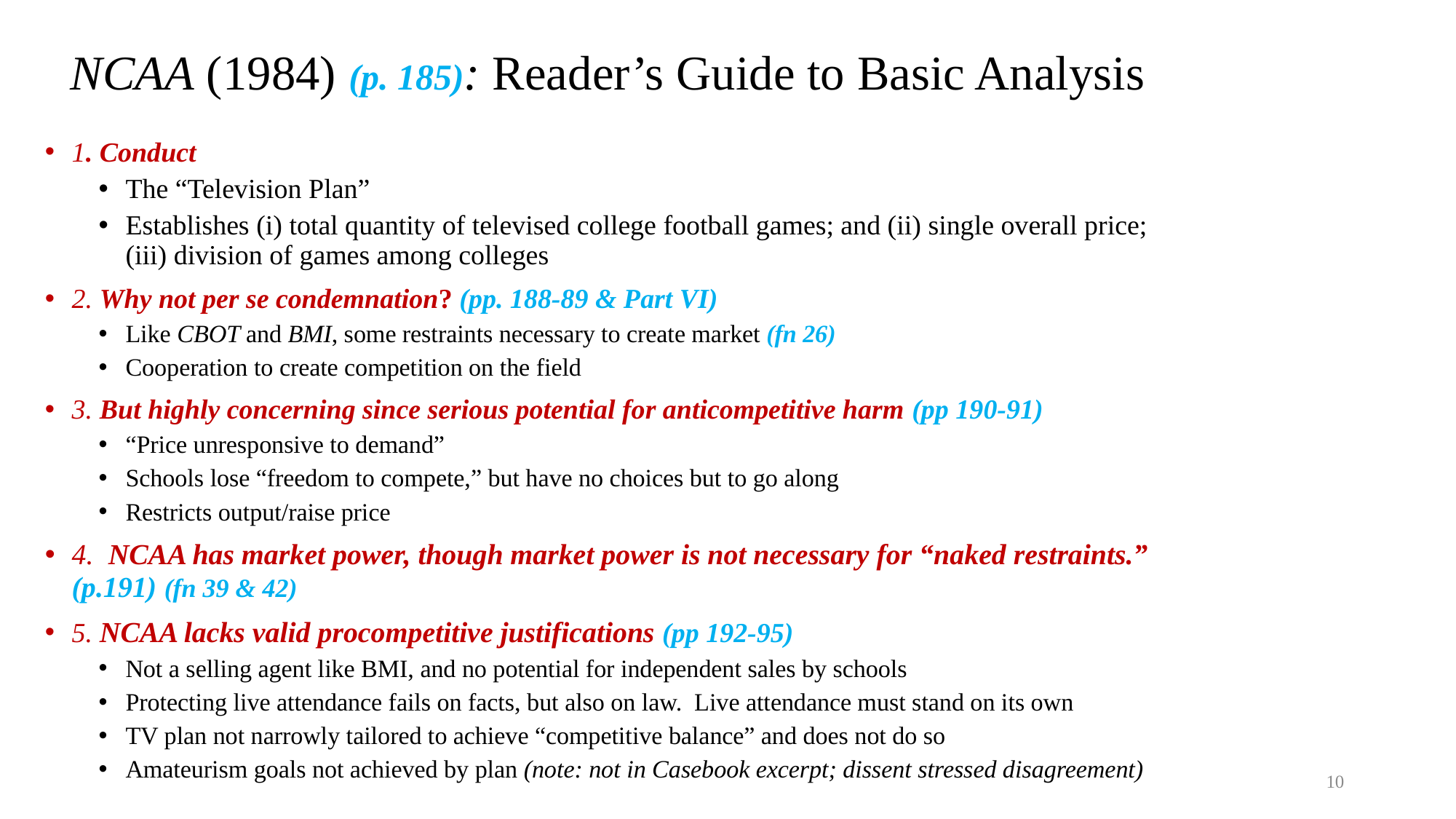

# NCAA (1984) (p. 185): Reader’s Guide to Basic Analysis
1. Conduct
The “Television Plan”
Establishes (i) total quantity of televised college football games; and (ii) single overall price; (iii) division of games among colleges
2. Why not per se condemnation? (pp. 188-89 & Part VI)
Like CBOT and BMI, some restraints necessary to create market (fn 26)
Cooperation to create competition on the field
3. But highly concerning since serious potential for anticompetitive harm (pp 190-91)
“Price unresponsive to demand”
Schools lose “freedom to compete,” but have no choices but to go along
Restricts output/raise price
4.  NCAA has market power, though market power is not necessary for “naked restraints.” (p.191) (fn 39 & 42)
5. NCAA lacks valid procompetitive justifications (pp 192-95)
Not a selling agent like BMI, and no potential for independent sales by schools
Protecting live attendance fails on facts, but also on law.  Live attendance must stand on its own
TV plan not narrowly tailored to achieve “competitive balance” and does not do so
Amateurism goals not achieved by plan (note: not in Casebook excerpt; dissent stressed disagreement)

10